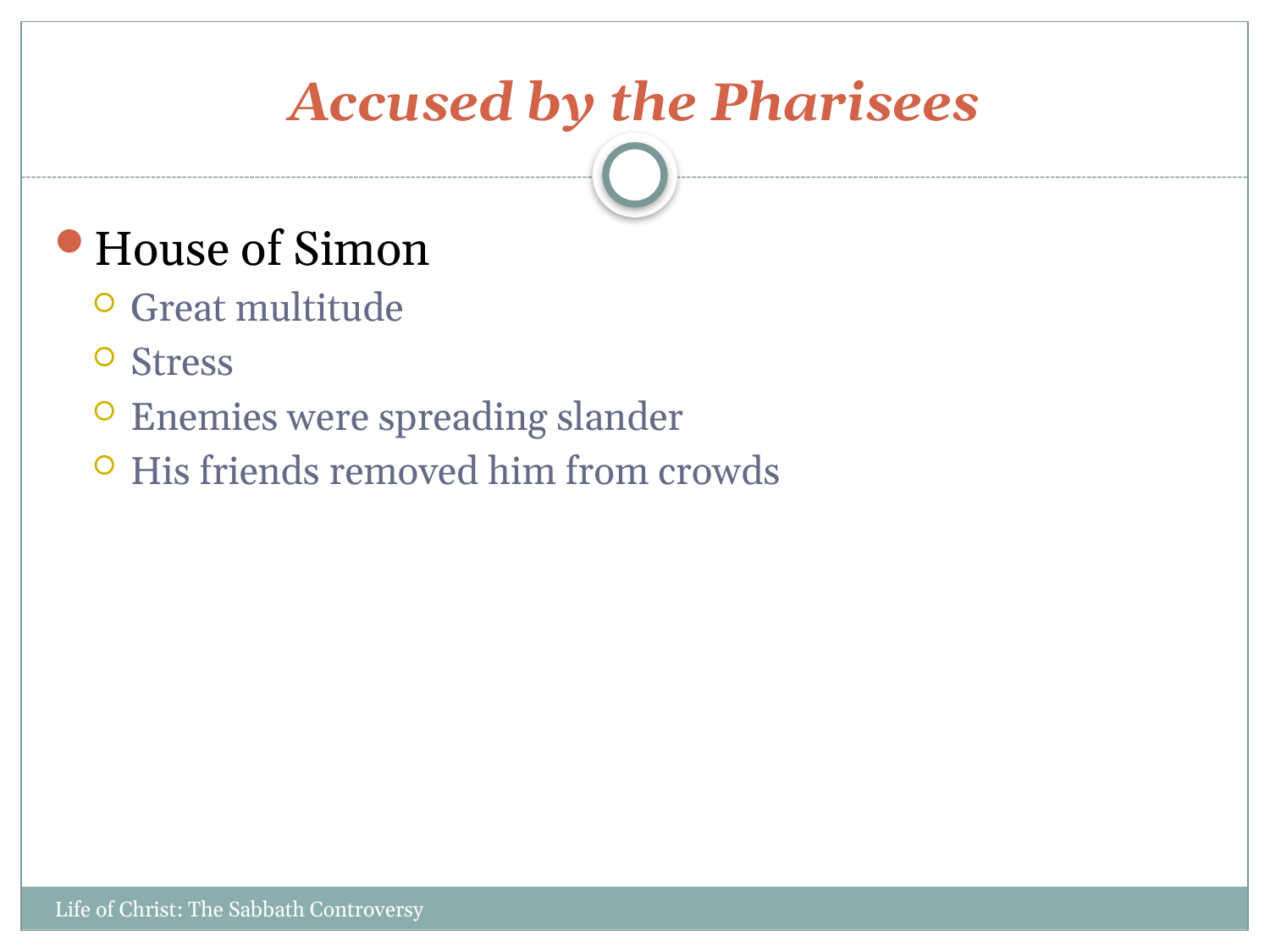

# Accused by the Pharisees
House of Simon
Great multitude
Stress
Enemies were spreading slander
His friends removed him from crowds
Life of Christ: The Sabbath Controversy